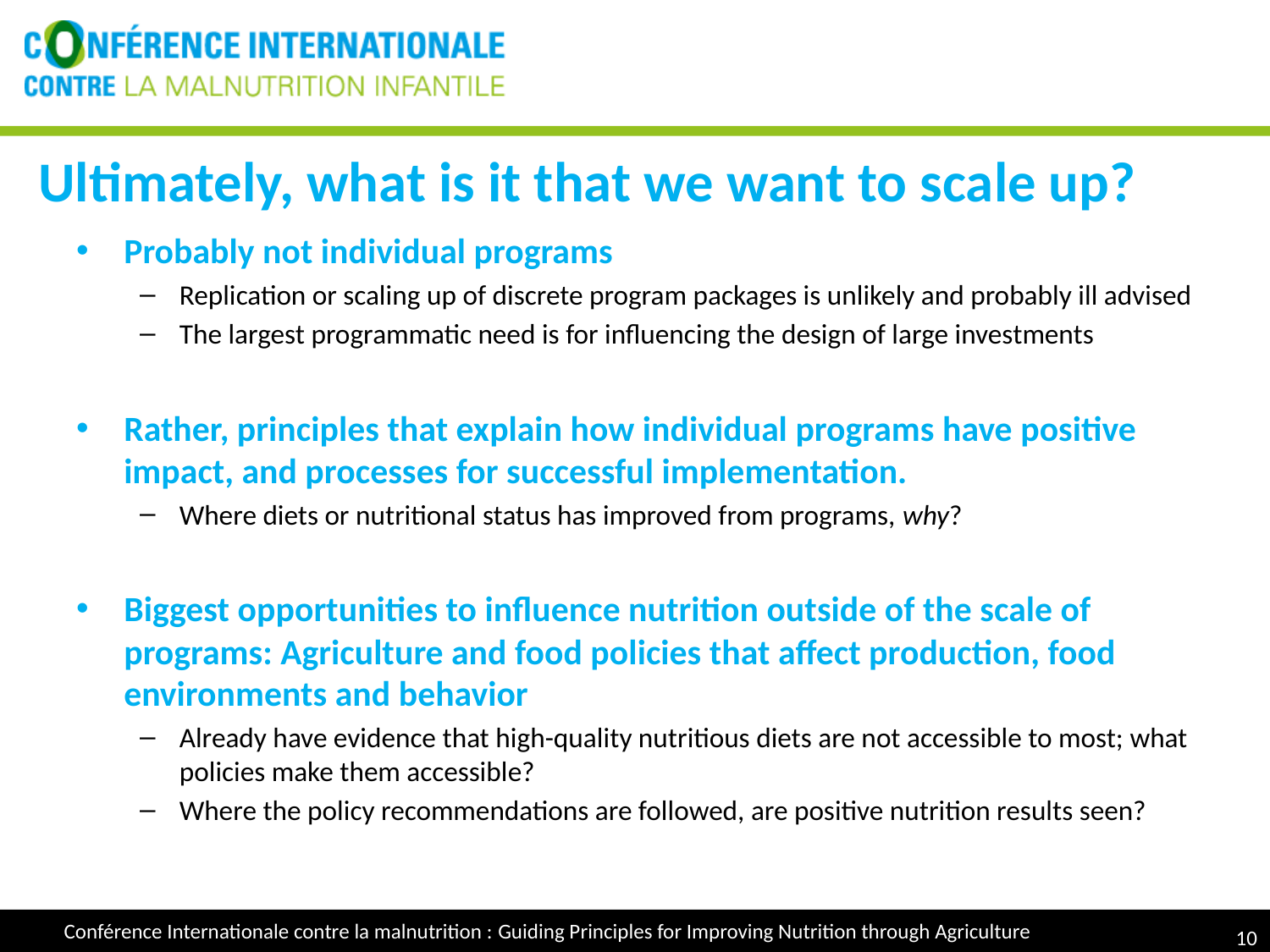

# Ultimately, what is it that we want to scale up?
Probably not individual programs
Replication or scaling up of discrete program packages is unlikely and probably ill advised
The largest programmatic need is for influencing the design of large investments

Rather, principles that explain how individual programs have positive impact, and processes for successful implementation.
Where diets or nutritional status has improved from programs, why?

Biggest opportunities to influence nutrition outside of the scale of programs: Agriculture and food policies that affect production, food environments and behavior
Already have evidence that high-quality nutritious diets are not accessible to most; what policies make them accessible?
Where the policy recommendations are followed, are positive nutrition results seen?
10